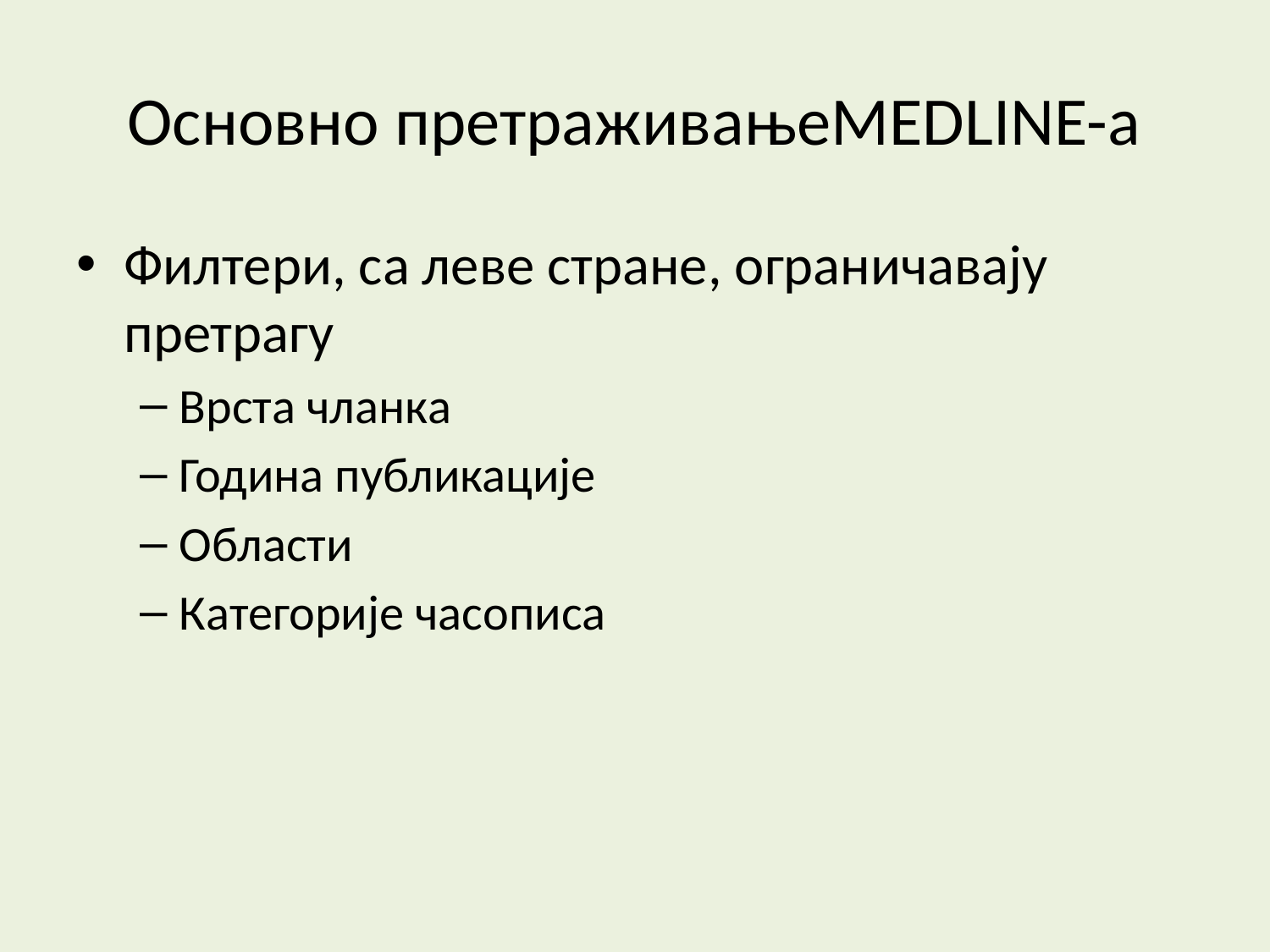

# Основно претраживањеMEDLINE-a
Филтери, са леве стране, ограничавају претрагу
Врста чланка
Година публикације
Области
Категорије часописа